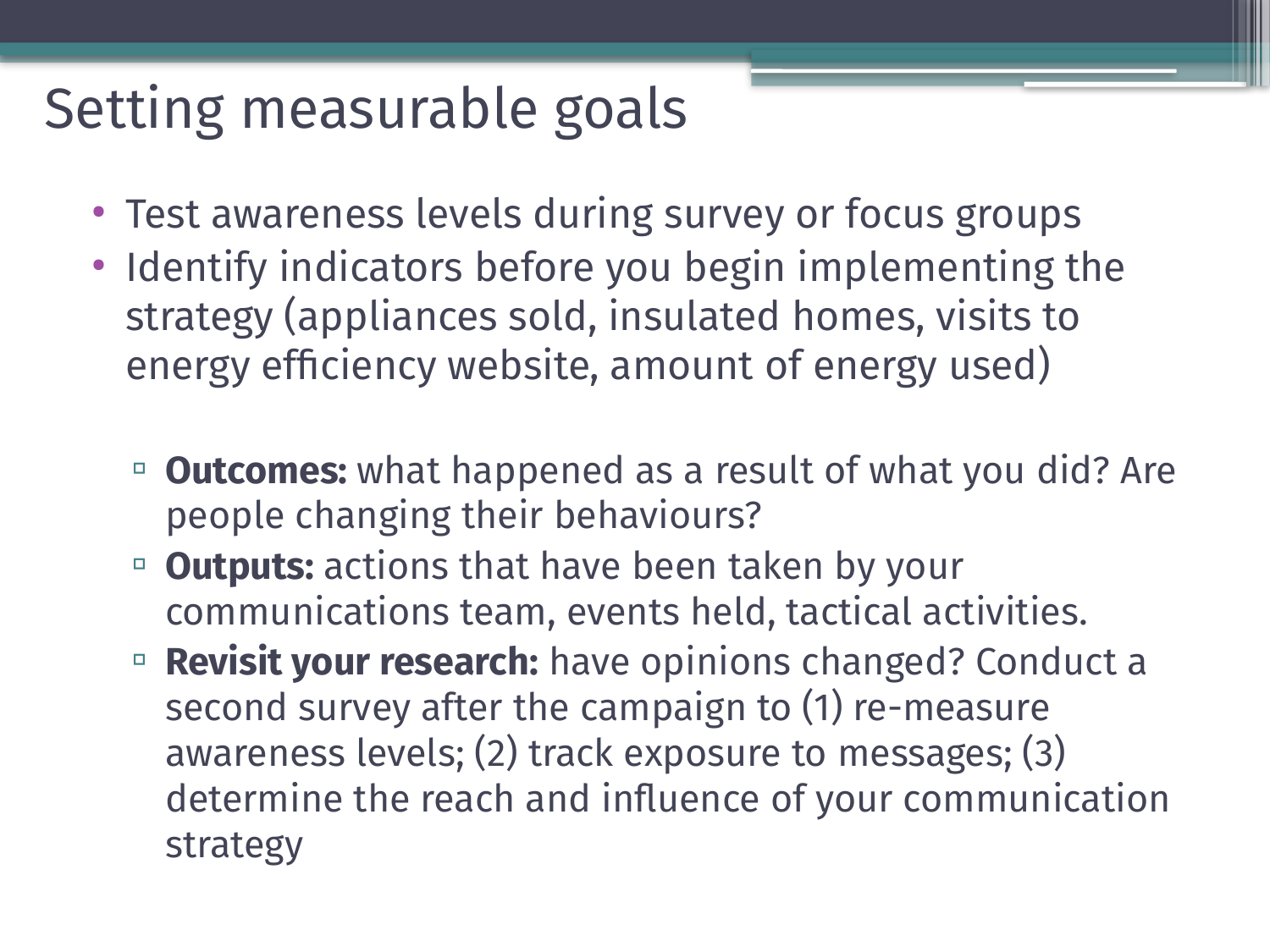

# Setting measurable goals
Test awareness levels during survey or focus groups
Identify indicators before you begin implementing the strategy (appliances sold, insulated homes, visits to energy efficiency website, amount of energy used)

Outcomes: what happened as a result of what you did? Are people changing their behaviours?
Outputs: actions that have been taken by your communications team, events held, tactical activities.
Revisit your research: have opinions changed? Conduct a second survey after the campaign to (1) re-measure awareness levels; (2) track exposure to messages; (3) determine the reach and influence of your communication strategy